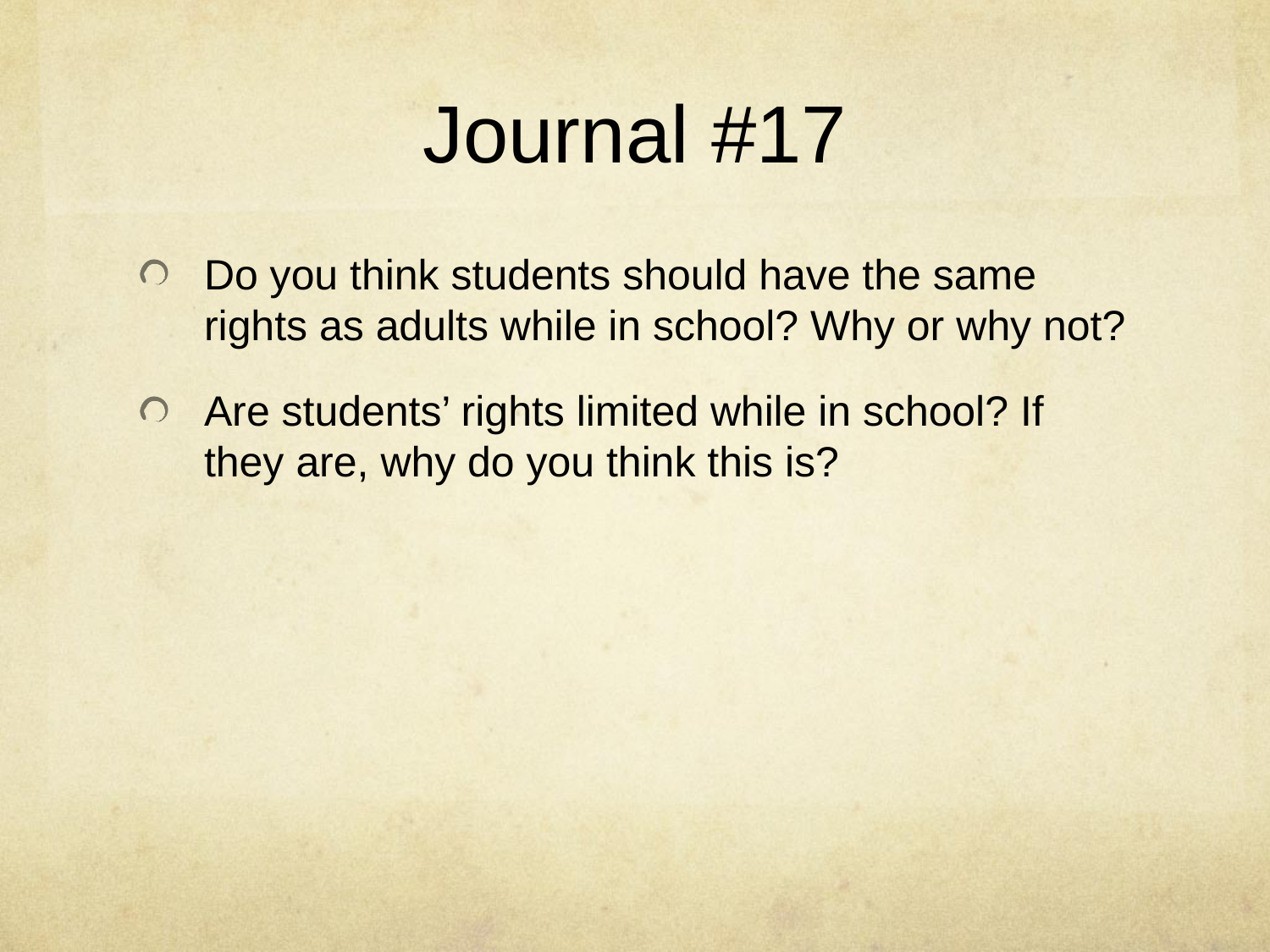

# Journal #17
Do you think students should have the same rights as adults while in school? Why or why not?
Are students’ rights limited while in school? If they are, why do you think this is?